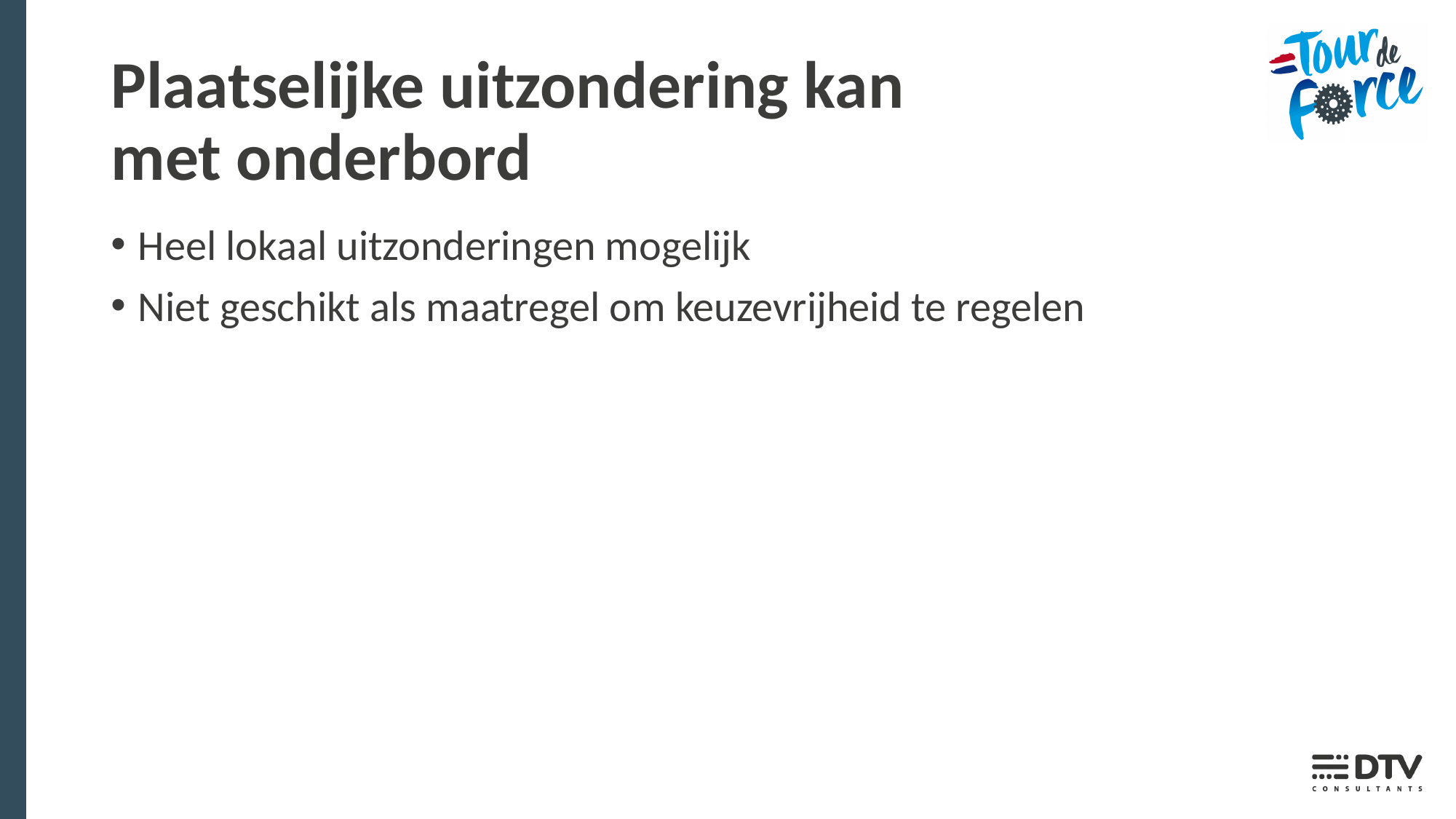

# Plaatselijke uitzondering kan met onderbord
Heel lokaal uitzonderingen mogelijk
Niet geschikt als maatregel om keuzevrijheid te regelen